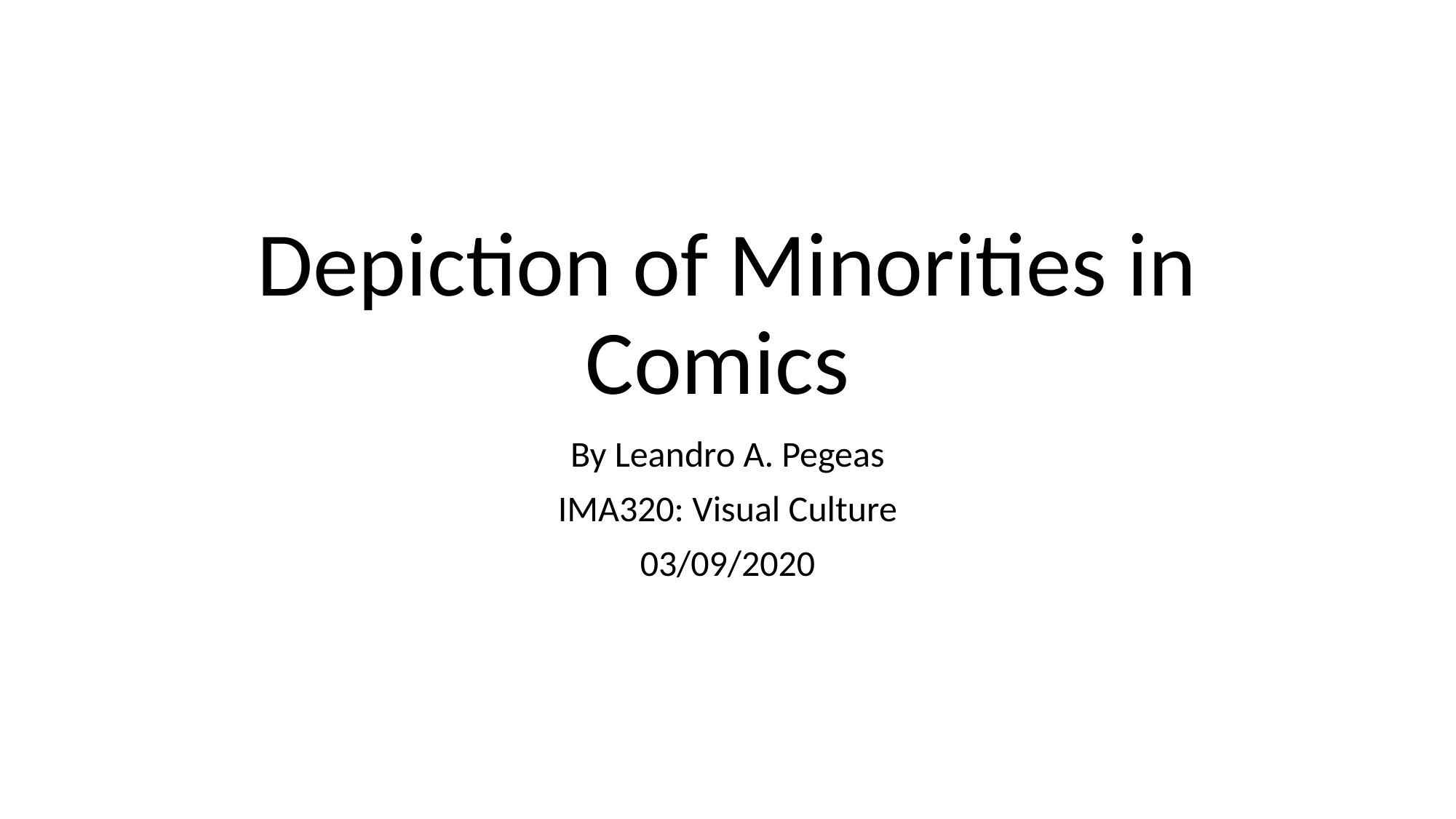

# Depiction of Minorities in Comics
By Leandro A. Pegeas
IMA320: Visual Culture
03/09/2020